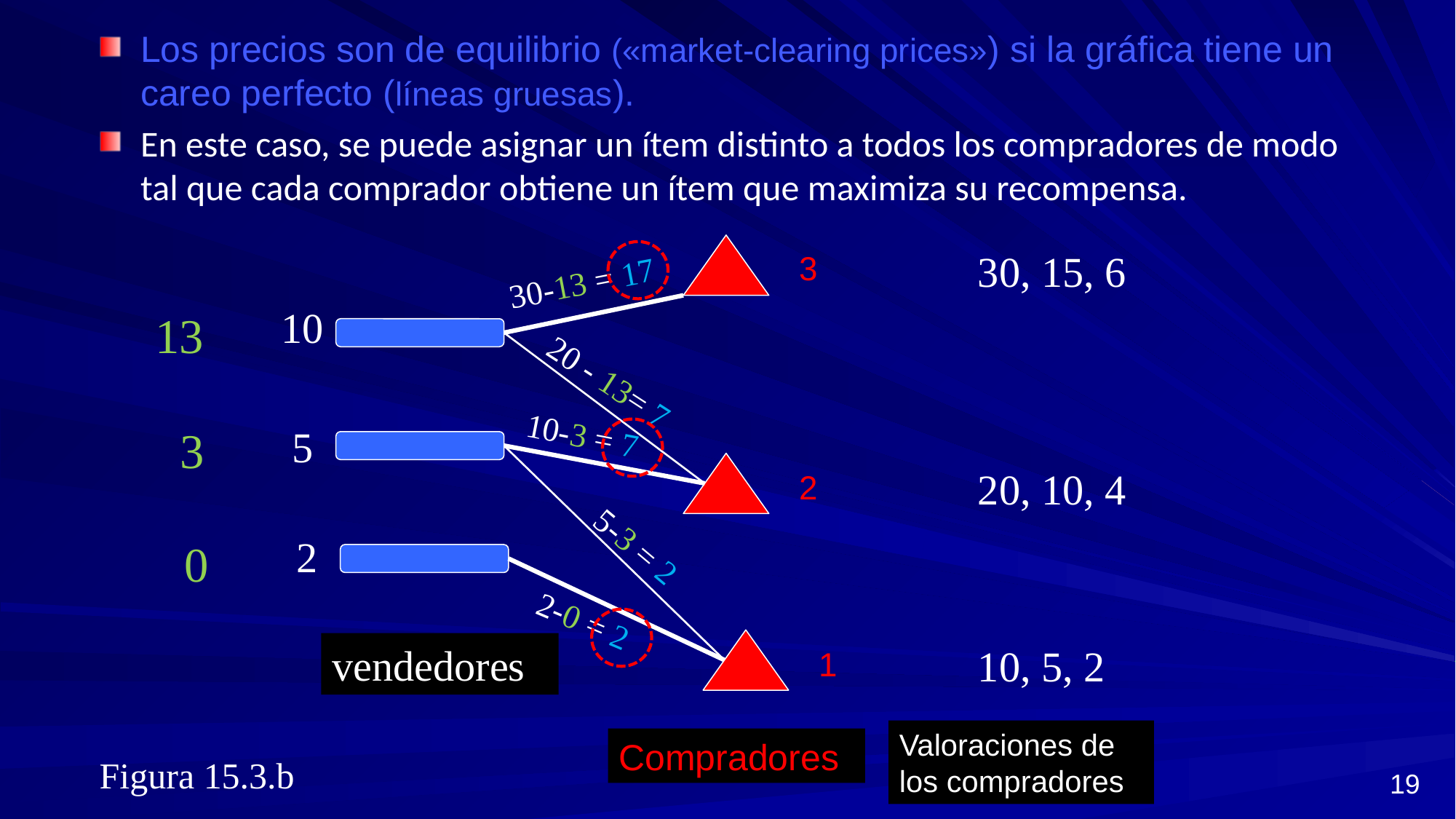

Los precios son de equilibrio («market-clearing prices») si la gráfica tiene un careo perfecto (líneas gruesas).
En este caso, se puede asignar un ítem distinto a todos los compradores de modo tal que cada comprador obtiene un ítem que maximiza su recompensa.

30, 15, 6

3
30-13 = 17
10
13

20 - 13= 7
10-3 = 7
 5
3

20, 10, 4
2
5-3 = 2
 2
0

2-0 = 2

vendedores
10, 5, 2
1
Valoraciones de los compradores
Compradores
Figura 15.3.b
19